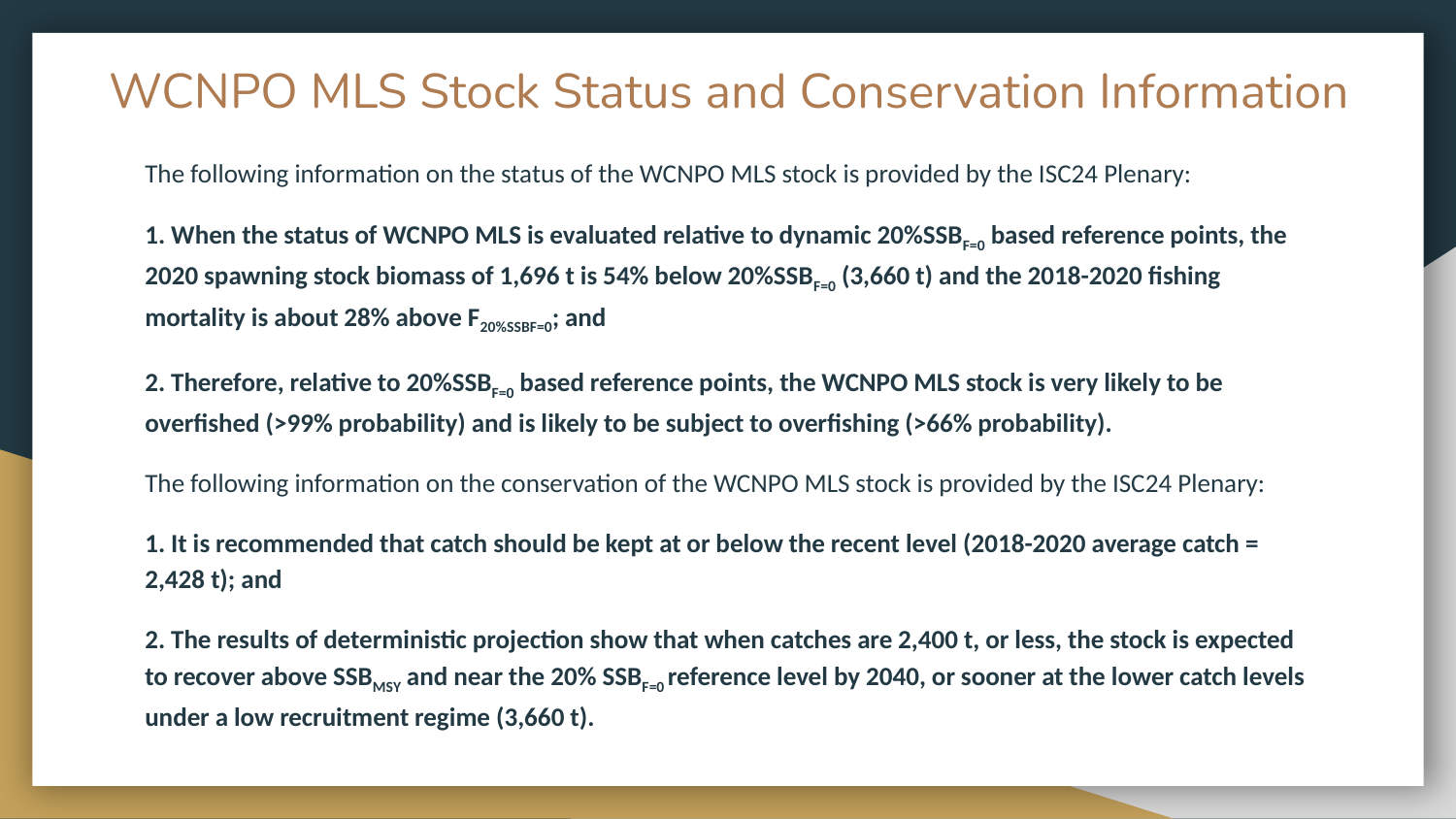

# WCNPO MLS Stock Status and Conservation Information
The following information on the status of the WCNPO MLS stock is provided by the ISC24 Plenary:
1. When the status of WCNPO MLS is evaluated relative to dynamic 20%SSBF=0 based reference points, the 2020 spawning stock biomass of 1,696 t is 54% below 20%SSBF=0 (3,660 t) and the 2018-2020 fishing mortality is about 28% above F20%SSBF=0; and
2. Therefore, relative to 20%SSBF=0 based reference points, the WCNPO MLS stock is very likely to be overfished (>99% probability) and is likely to be subject to overfishing (>66% probability).
The following information on the conservation of the WCNPO MLS stock is provided by the ISC24 Plenary:
1. It is recommended that catch should be kept at or below the recent level (2018-2020 average catch = 2,428 t); and
2. The results of deterministic projection show that when catches are 2,400 t, or less, the stock is expected to recover above SSBMSY and near the 20% SSBF=0 reference level by 2040, or sooner at the lower catch levels under a low recruitment regime (3,660 t).